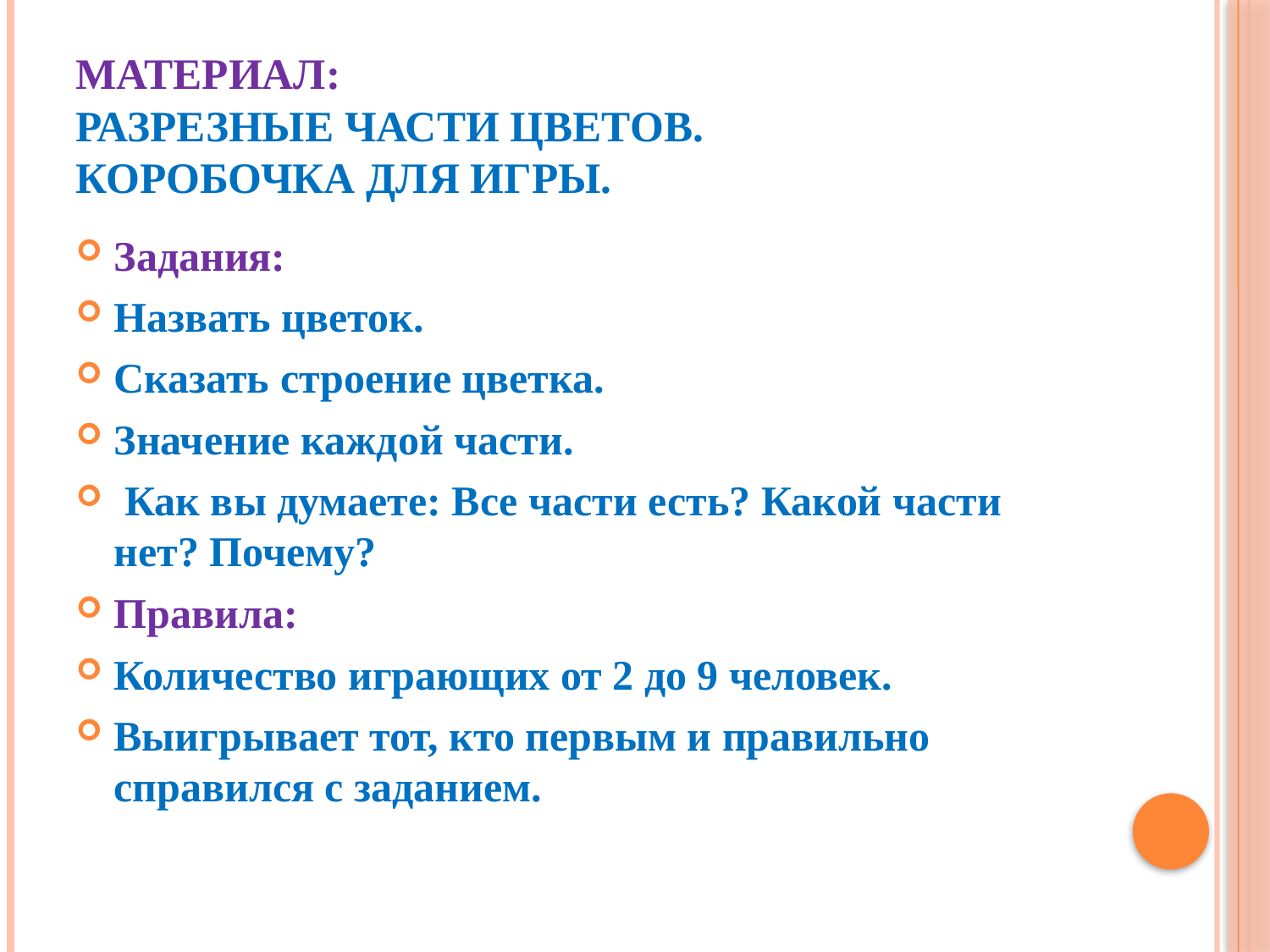

# Материал: Разрезные части цветов. Коробочка для игры.
Задания:
Назвать цветок.
Сказать строение цветка.
Значение каждой части.
 Как вы думаете: Все части есть? Какой части нет? Почему?
Правила:
Количество играющих от 2 до 9 человек.
Выигрывает тот, кто первым и правильно справился с заданием.